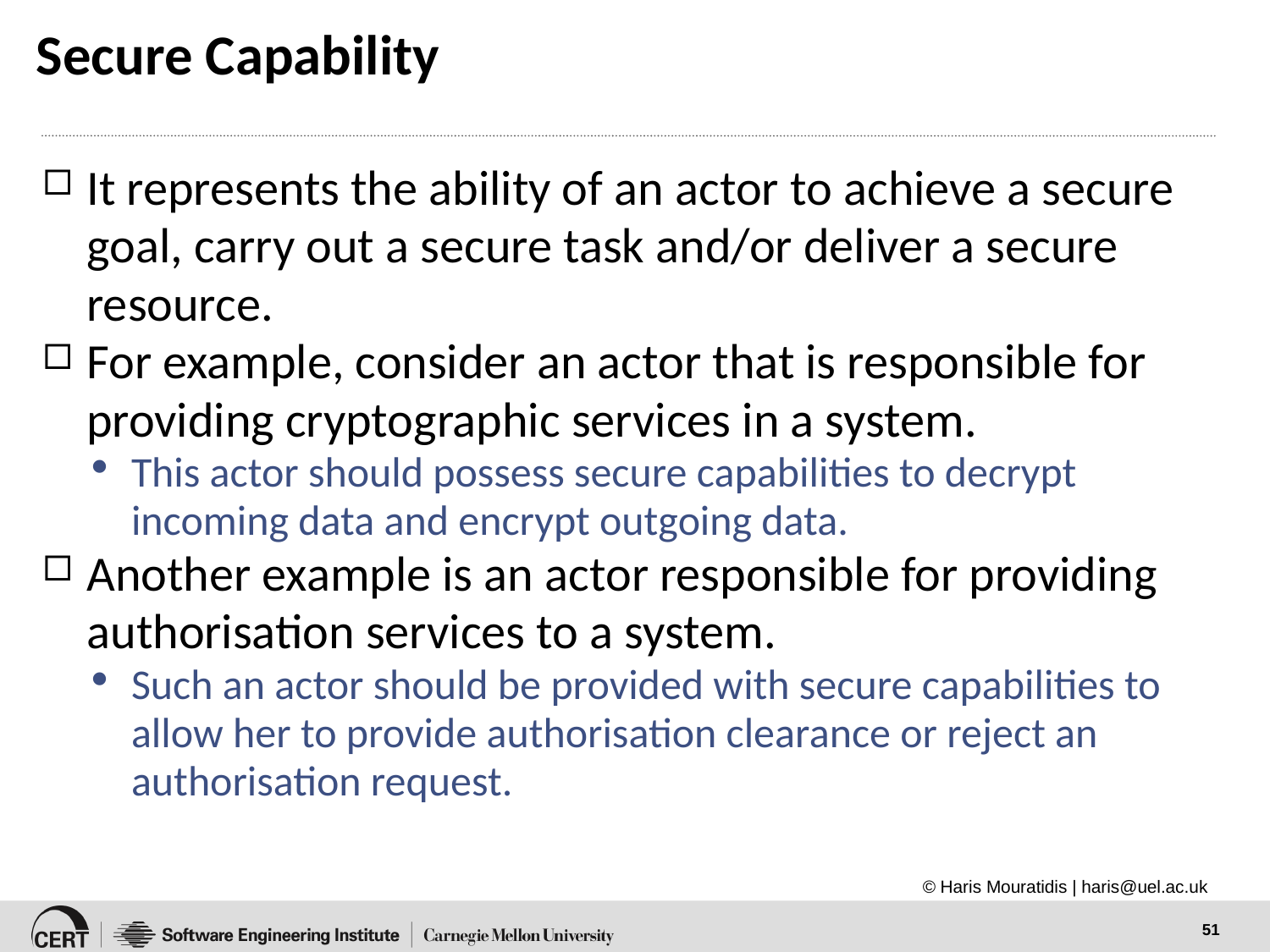

# Secure Capability
It represents the ability of an actor to achieve a secure goal, carry out a secure task and/or deliver a secure resource.
For example, consider an actor that is responsible for providing cryptographic services in a system.
This actor should possess secure capabilities to decrypt incoming data and encrypt outgoing data.
Another example is an actor responsible for providing authorisation services to a system.
Such an actor should be provided with secure capabilities to allow her to provide authorisation clearance or reject an authorisation request.
© Haris Mouratidis | haris@uel.ac.uk